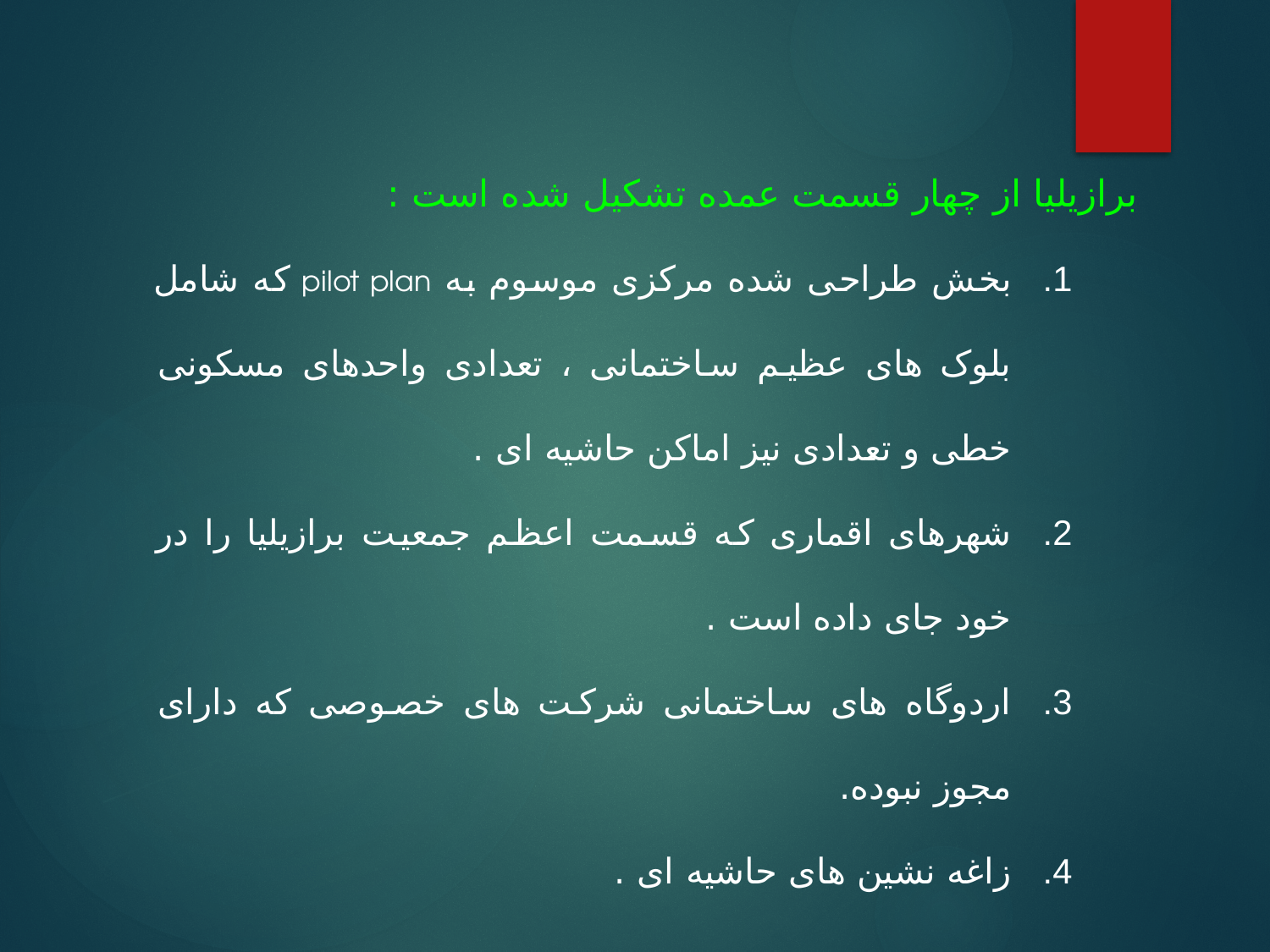

برازیلیا از چهار قسمت عمده تشکیل شده است :
بخش طراحی شده مرکزی موسوم به pilot plan که شامل بلوک های عظیم ساختمانی ، تعدادی واحدهای مسکونی خطی و تعدادی نیز اماکن حاشیه ای .
شهرهای اقماری که قسمت اعظم جمعیت برازیلیا را در خود جای داده است .
اردوگاه های ساختمانی شرکت های خصوصی که دارای مجوز نبوده.
زاغه نشین های حاشیه ای .